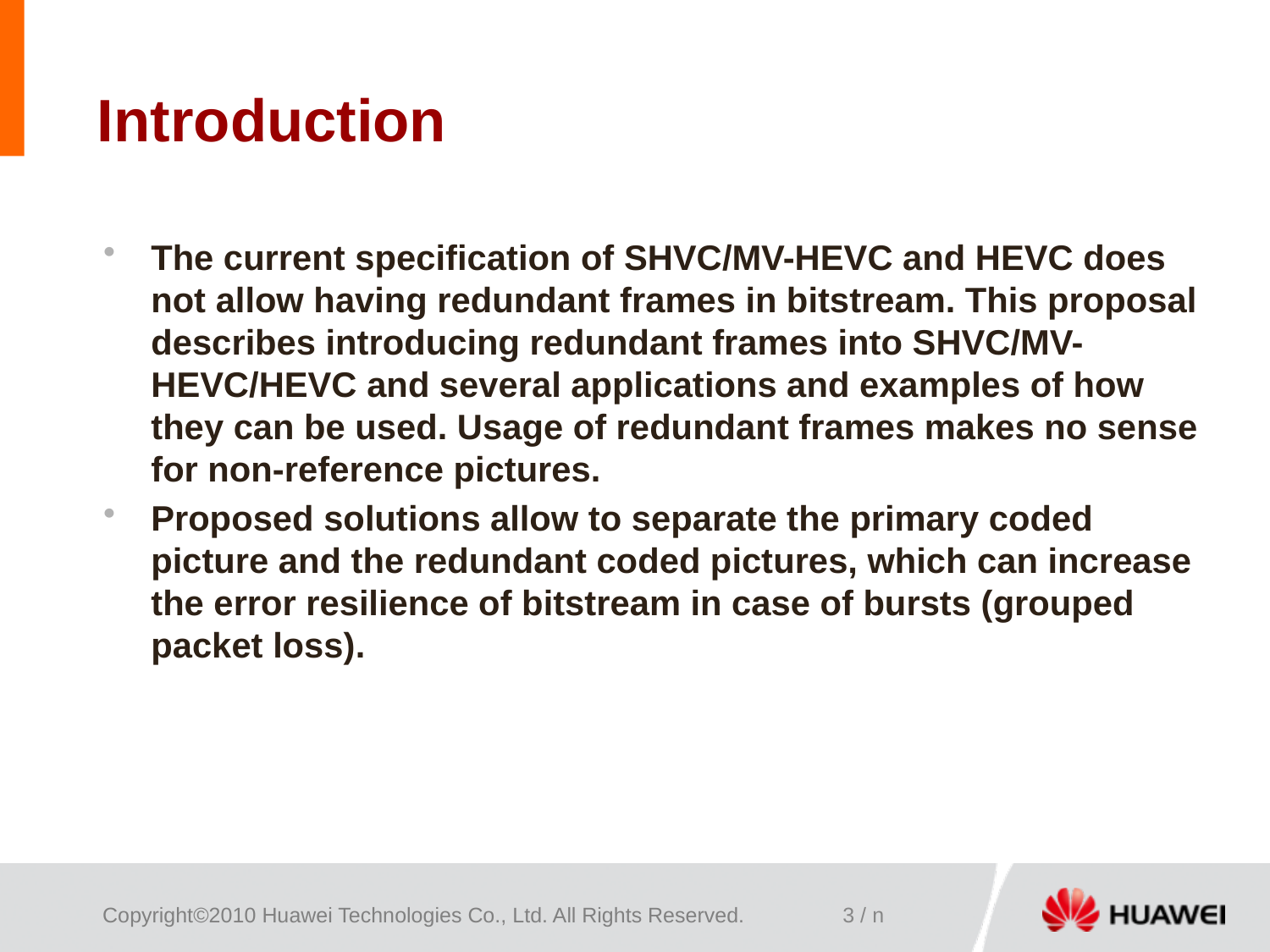

# Introduction
The current specification of SHVC/MV-HEVC and HEVC does not allow having redundant frames in bitstream. This proposal describes introducing redundant frames into SHVC/MV-HEVC/HEVC and several applications and examples of how they can be used. Usage of redundant frames makes no sense for non-reference pictures.
Proposed solutions allow to separate the primary coded picture and the redundant coded pictures, which can increase the error resilience of bitstream in case of bursts (grouped packet loss).